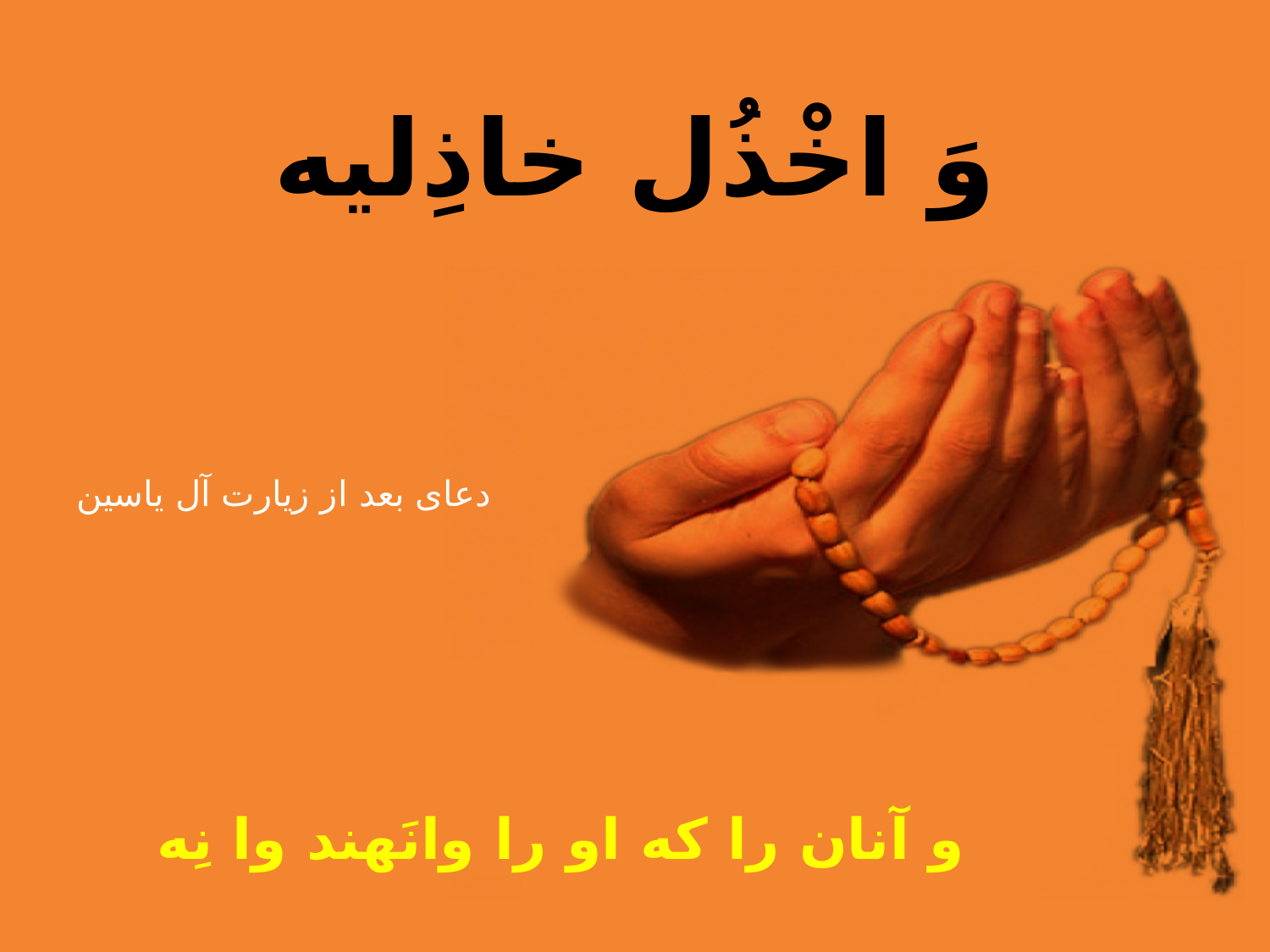

وَ اخْذُل خاذِليه
و آنان را كه او را وانَهند وا نِه